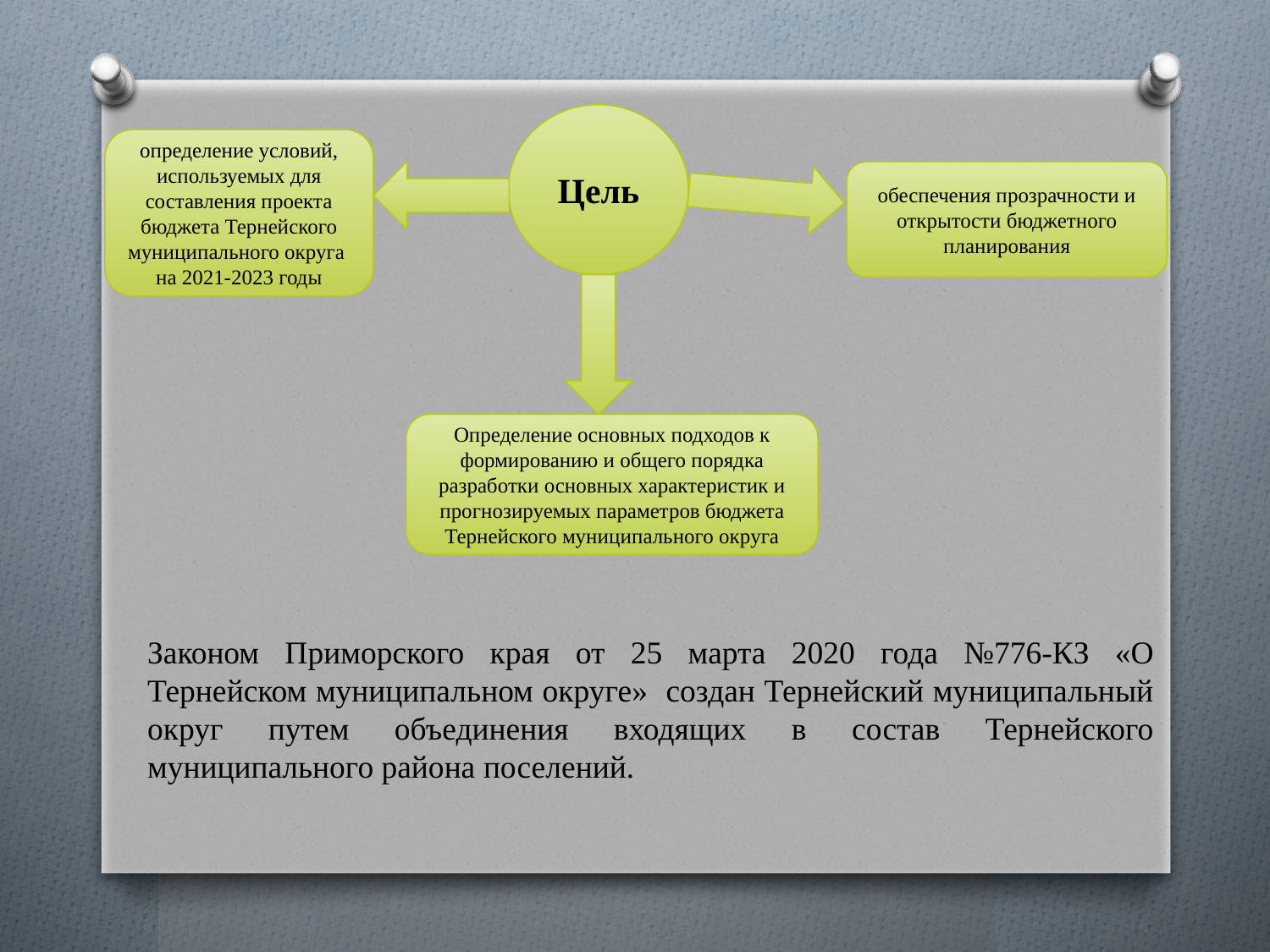

Цель
определение условий, используемых для составления проекта бюджета Тернейского муниципального округа  на 2021-2023 годы

обеспечения прозрачности и открытости бюджетного планирования

Определение основных подходов к формированию и общего порядка разработки основных характеристик и прогнозируемых параметров бюджета Тернейского муниципального округа
Законом Приморского края от 25 марта 2020 года №776-КЗ «О Тернейском муниципальном округе»  создан Тернейский муниципальный округ путем объединения входящих в состав Тернейского муниципального района поселений.